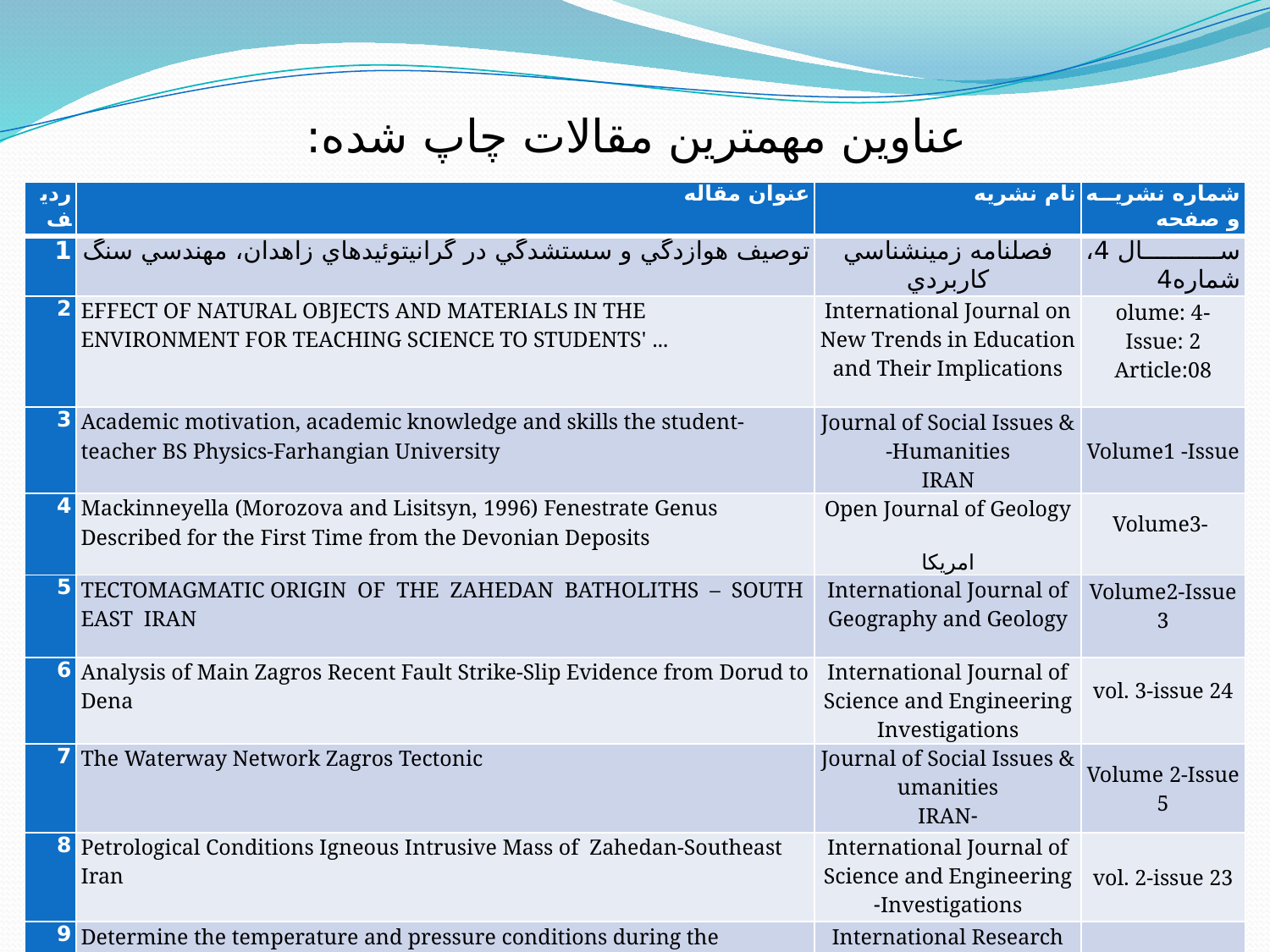

عناوین مهمترین مقالات چاپ شده:

| ردیف | عنوان مقاله | نام نشریه | شماره نشریه و صفحه |
| --- | --- | --- | --- |
| 1 | توصيف­ هوازدگي­ و سست­شدگي ­در گرانيتوئيدهاي­ زاهدان،­ مهندسي سنگ | فصلنامه زمين­شناسي كاربردي | سال 4، شماره4 |
| 2 | EFFECT OF NATURAL OBJECTS AND MATERIALS IN THE ENVIRONMENT FOR TEACHING SCIENCE TO STUDENTS' ... | International Journal on New Trends in Education and Their Implications | -olume: 4 Issue: 2 Article:08 |
| 3 | Academic motivation, academic knowledge and skills the student-teacher BS Physics-Farhangian University | Journal of Social Issues & -Humanities IRAN | Volume1 -Issue |
| 4 | Mackinneyella (Morozova and Lisitsyn, 1996) Fenestrate Genus Described for the First Time from the Devonian Deposits | Open Journal of Geology   امریکا | Volume3- |
| 5 | TECTOMAGMATIC ORIGIN OF THE ZAHEDAN BATHOLITHS – SOUTH EAST IRAN | International Journal of Geography and Geology | Volume2-Issue 3 |
| 6 | Analysis of Main Zagros Recent Fault Strike-Slip Evidence from Dorud to Dena | International Journal of Science and Engineering Investigations | vol. 3-issue 24 |
| 7 | The Waterway Network Zagros Tectonic | Journal of Social Issues & umanities -IRAN | Volume 2-Issue 5 |
| 8 | Petrological Conditions Igneous Intrusive Mass of Zahedan-Southeast Iran | International Journal of Science and Engineering Investigations- | vol. 2-issue 23 |
| 9 | Determine the temperature and pressure conditions during the formation of Zahedan igneous intrusive mass, South-East of Iran | International Research Journal of Applied and Basic Sciences-IRAN | vol 8:-issue (1) |